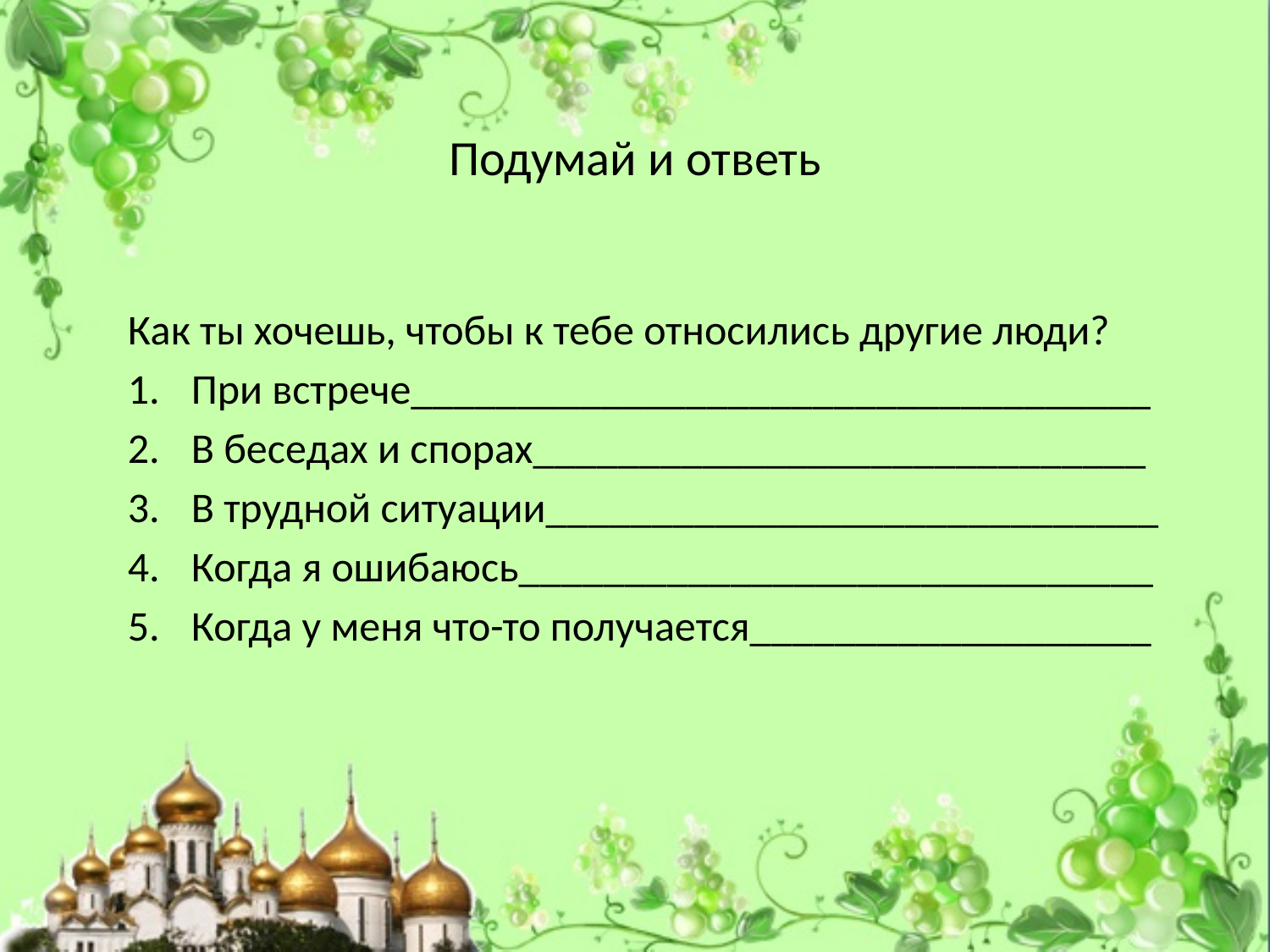

# Подумай и ответь
Как ты хочешь, чтобы к тебе относились другие люди?
При встрече___________________________________
В беседах и спорах_____________________________
В трудной ситуации_____________________________
Когда я ошибаюсь______________________________
Когда у меня что-то получается___________________